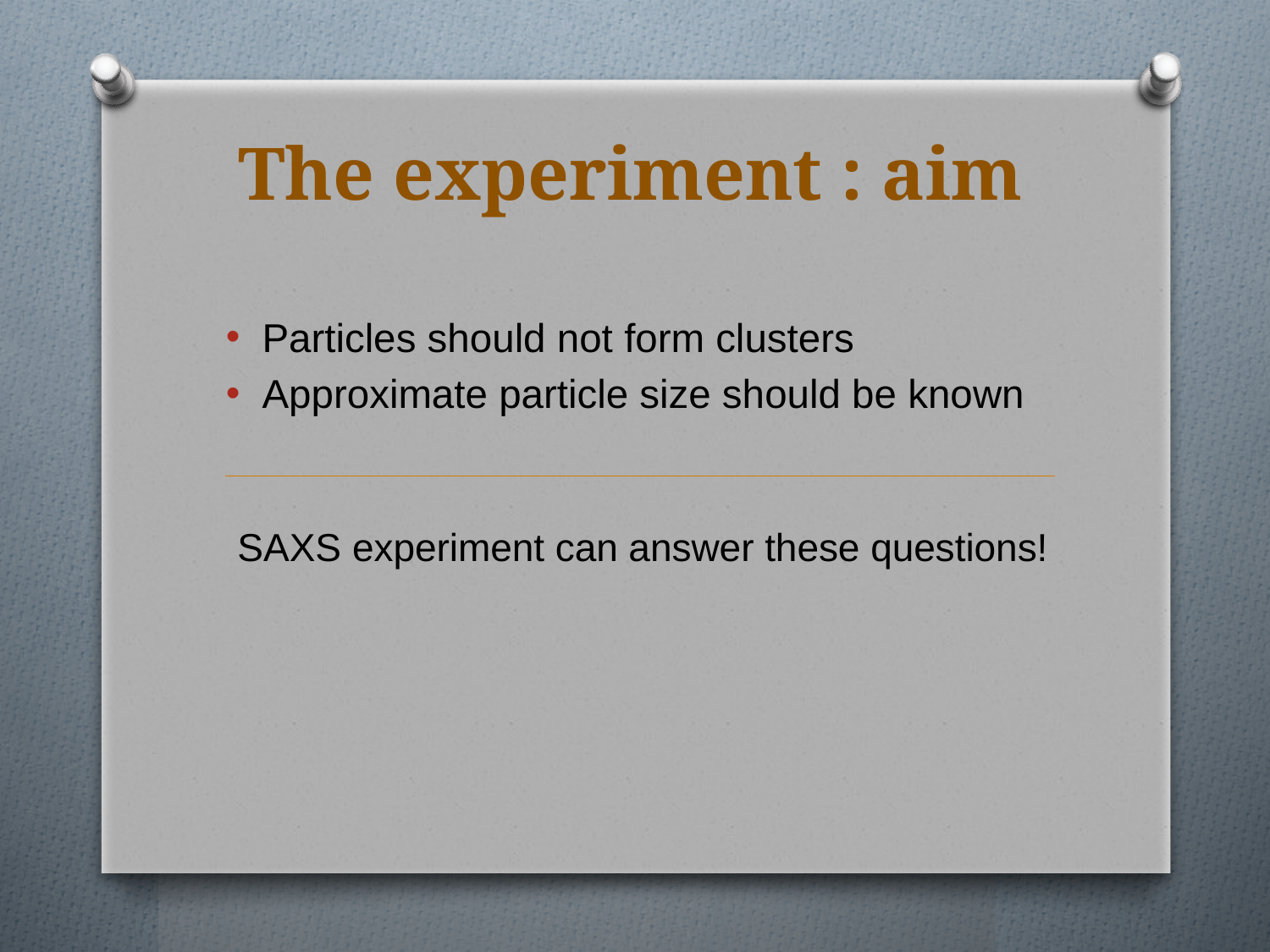

The experiment : aim
Particles should not form clusters
Approximate particle size should be known

SAXS experiment can answer these questions!